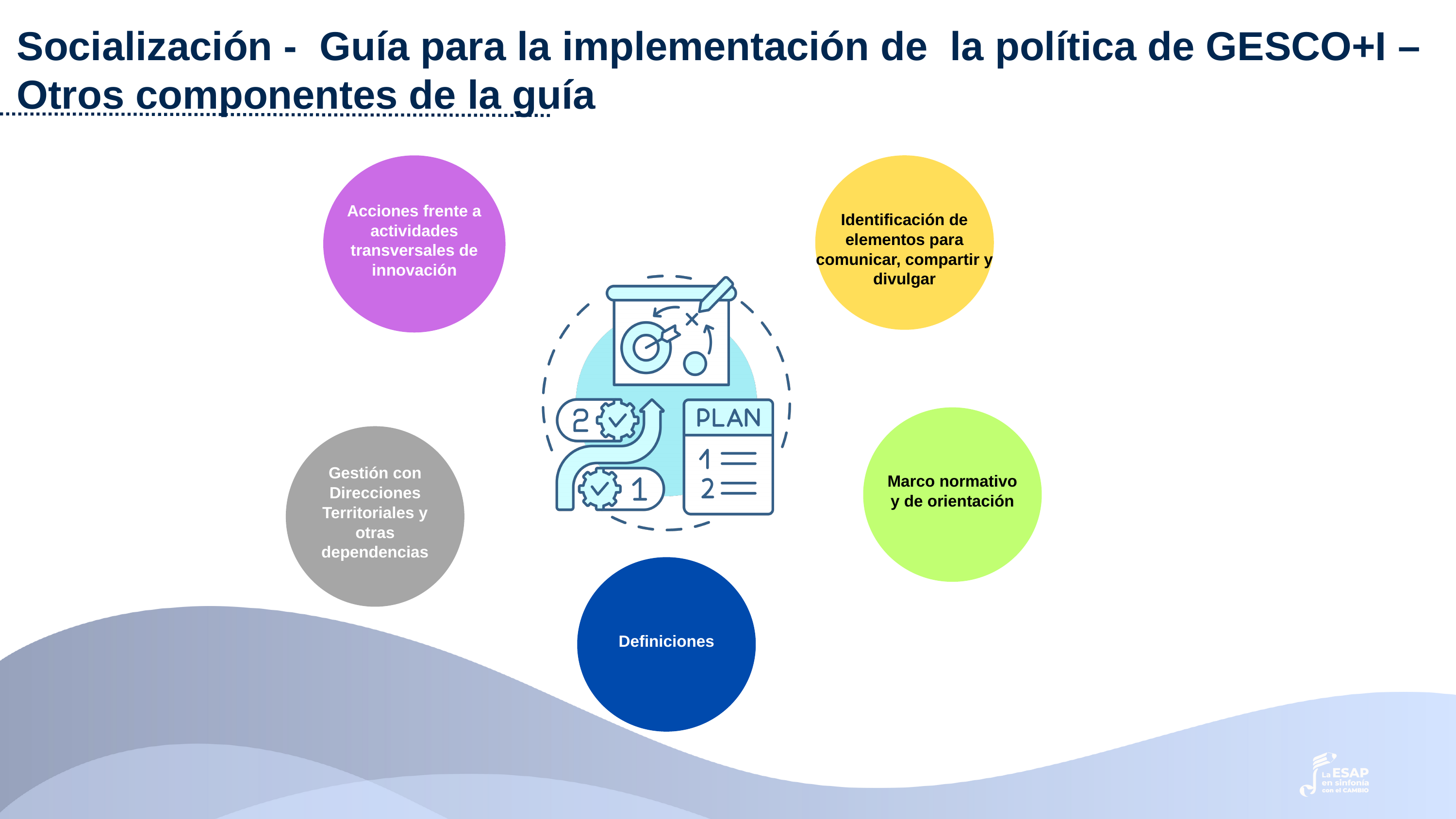

Socialización -  Guía para la implementación de  la política de GESCO+I – Otros componentes de la guía

Acciones frente a actividades transversales de innovación

Identificación de elementos para comunicar, compartir y divulgar

Marco normativo y de orientación

Gestión con Direcciones Territoriales y otras dependencias

Definiciones